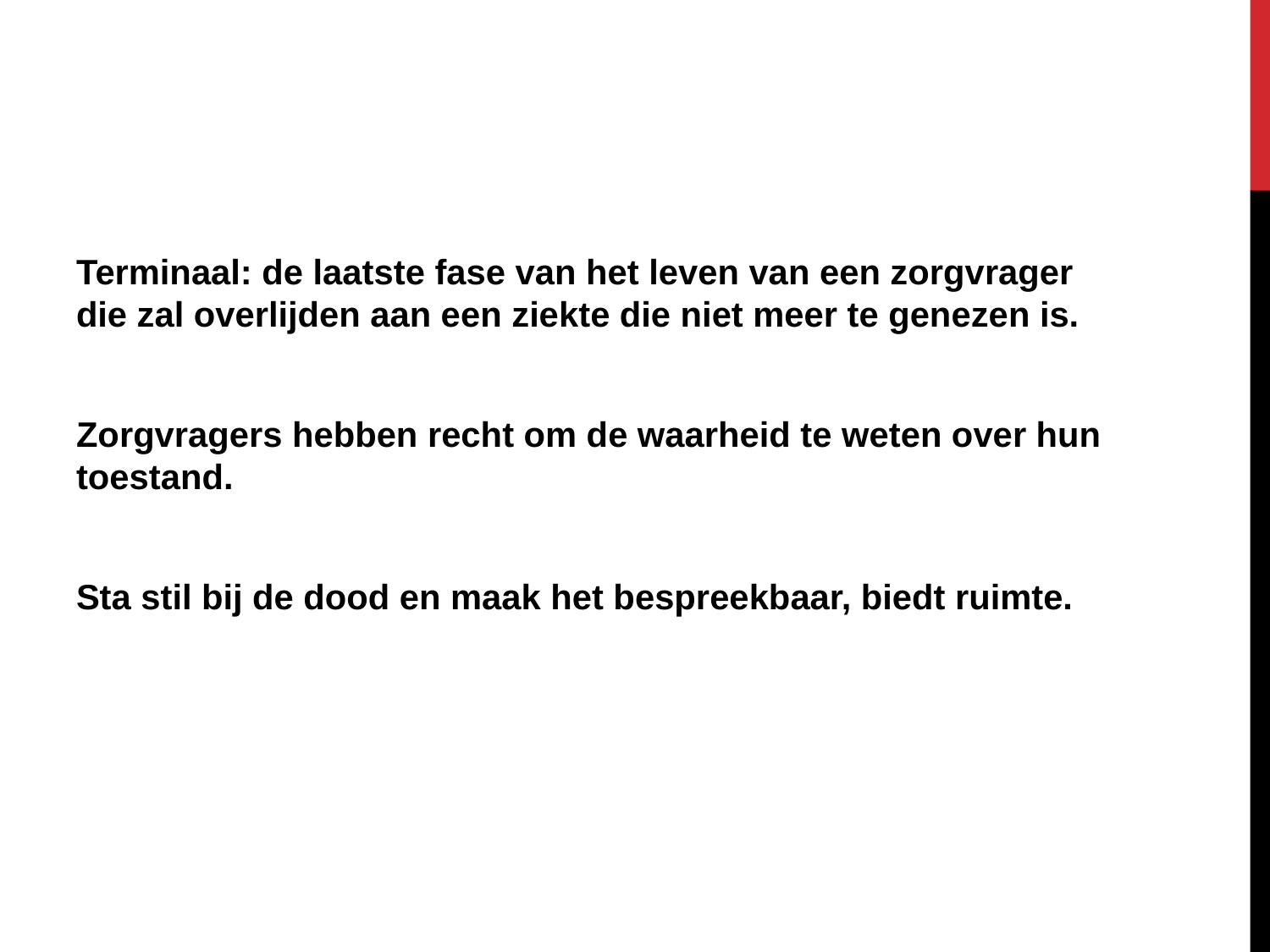

#
Terminaal: de laatste fase van het leven van een zorgvrager die zal overlijden aan een ziekte die niet meer te genezen is.

Zorgvragers hebben recht om de waarheid te weten over hun toestand.

Sta stil bij de dood en maak het bespreekbaar, biedt ruimte.